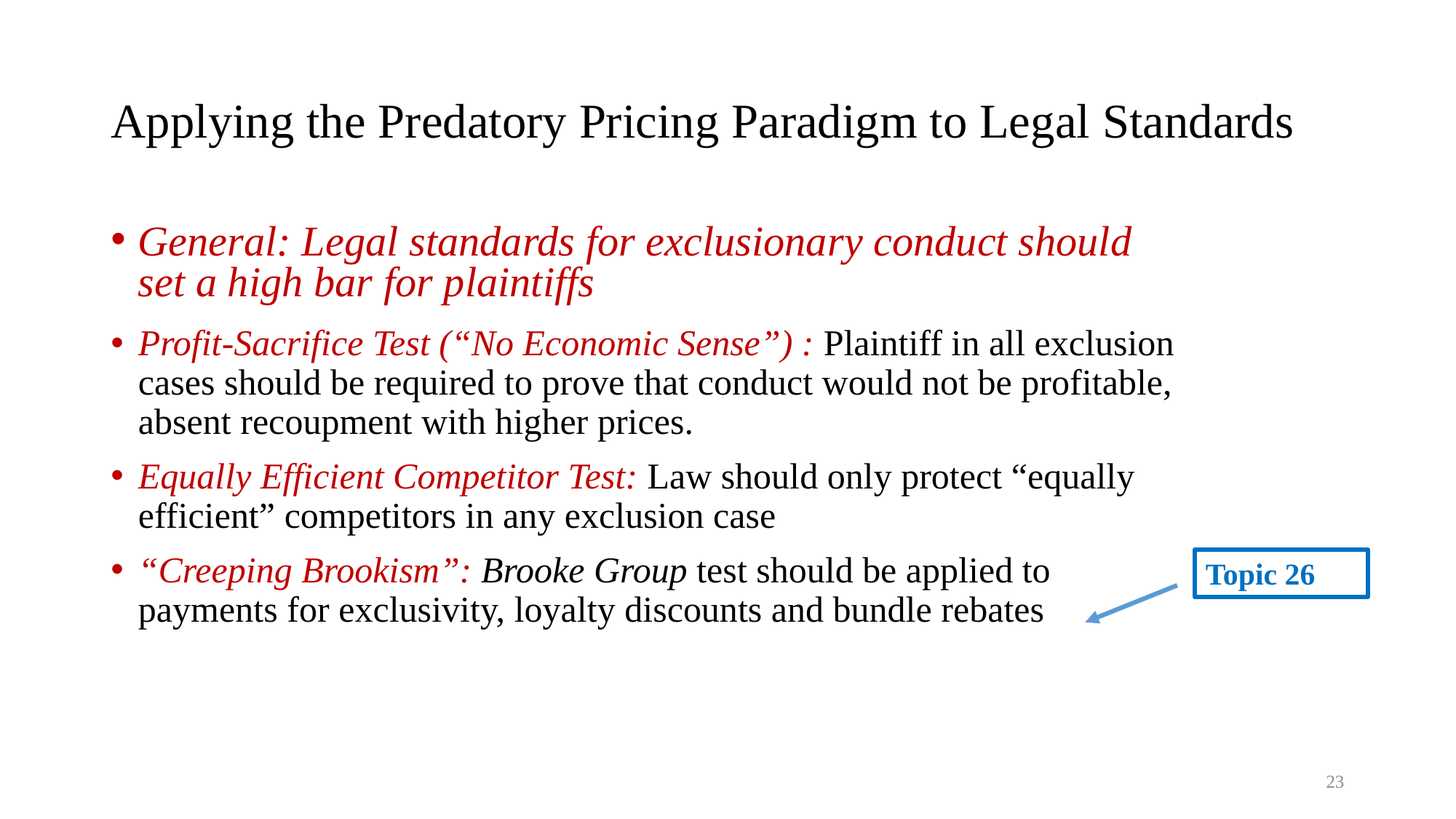

# Applying the Predatory Pricing Paradigm to Legal Standards
General: Legal standards for exclusionary conduct should set a high bar for plaintiffs
Profit-Sacrifice Test (“No Economic Sense”) : Plaintiff in all exclusion cases should be required to prove that conduct would not be profitable, absent recoupment with higher prices.
Equally Efficient Competitor Test: Law should only protect “equally efficient” competitors in any exclusion case
“Creeping Brookism”: Brooke Group test should be applied to payments for exclusivity, loyalty discounts and bundle rebates

Topic 26
23